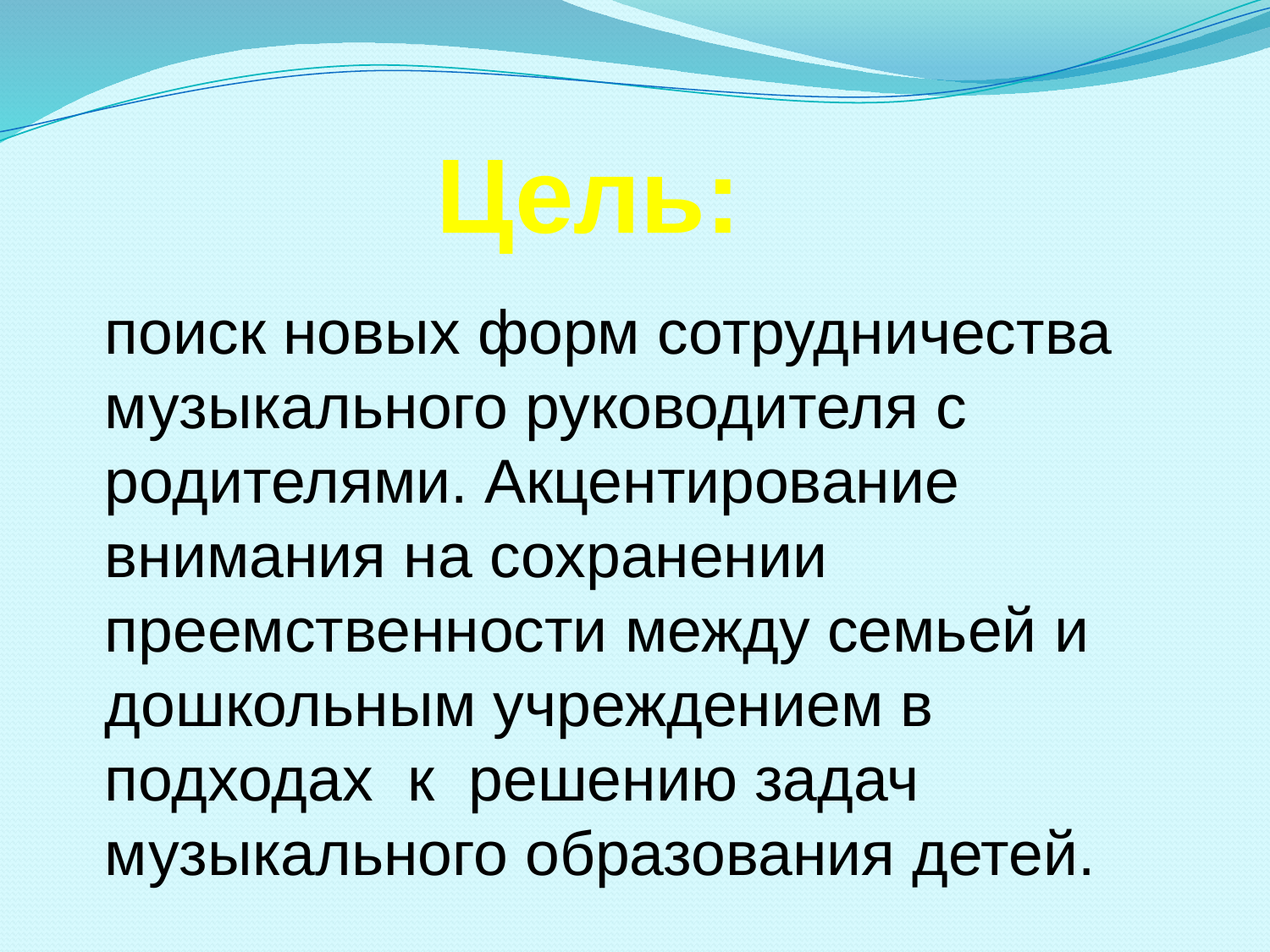

# Цель:
поиск новых форм сотрудничества музыкального руководителя с родителями. Акцентирование внимания на сохранении преемственности между семьей и дошкольным учреждением в подходах  к  решению задач музыкального образования детей.